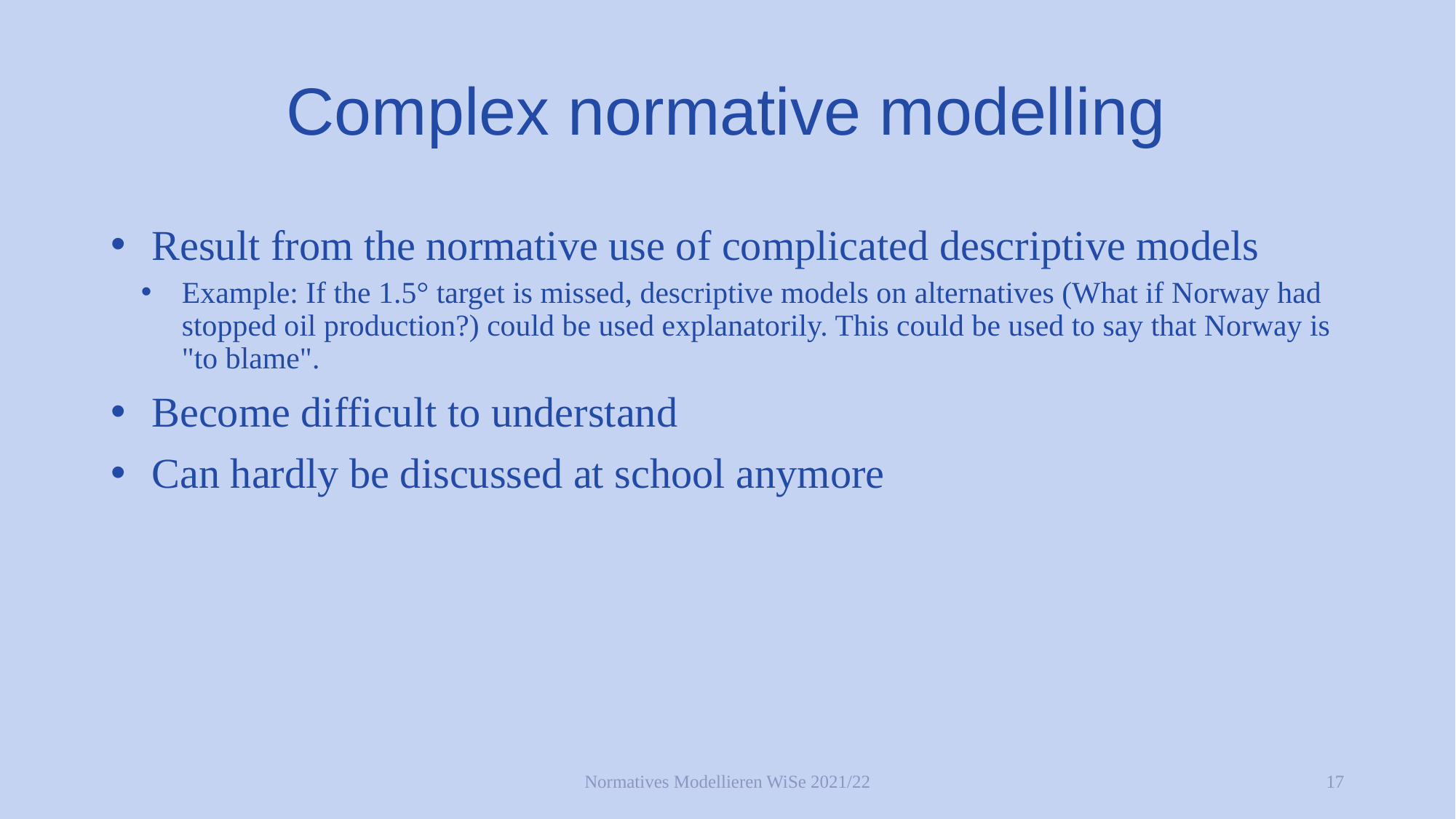

# Complex normative modelling
Result from the normative use of complicated descriptive models
Example: If the 1.5° target is missed, descriptive models on alternatives (What if Norway had stopped oil production?) could be used explanatorily. This could be used to say that Norway is "to blame".
Become difficult to understand
Can hardly be discussed at school anymore
Normatives Modellieren WiSe 2021/22
17